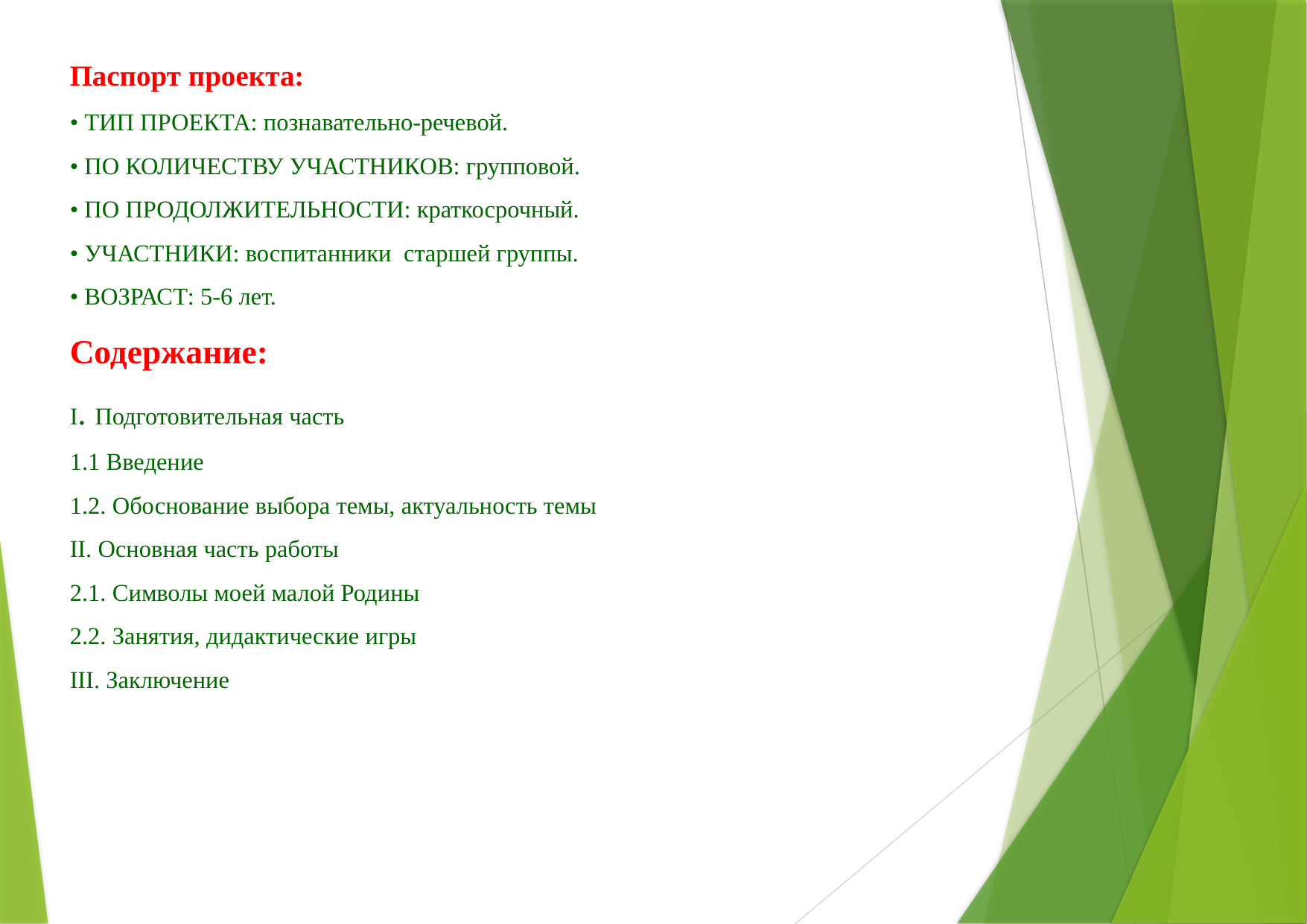

# Паспорт проекта: • ТИП ПРОЕКТА: познавательно-речевой. • ПО КОЛИЧЕСТВУ УЧАСТНИКОВ: групповой. • ПО ПРОДОЛЖИТЕЛЬНОСТИ: краткосрочный. • УЧАСТНИКИ: воспитанники  старшей группы. • ВОЗРАСТ: 5-6 лет. Содержание: I. Подготовительная часть 1.1 Введение 1.2. Обоснование выбора темы, актуальность темы II. Основная часть работы 2.1. Символы моей малой Родины 2.2. Занятия, дидактические игры III. Заключение